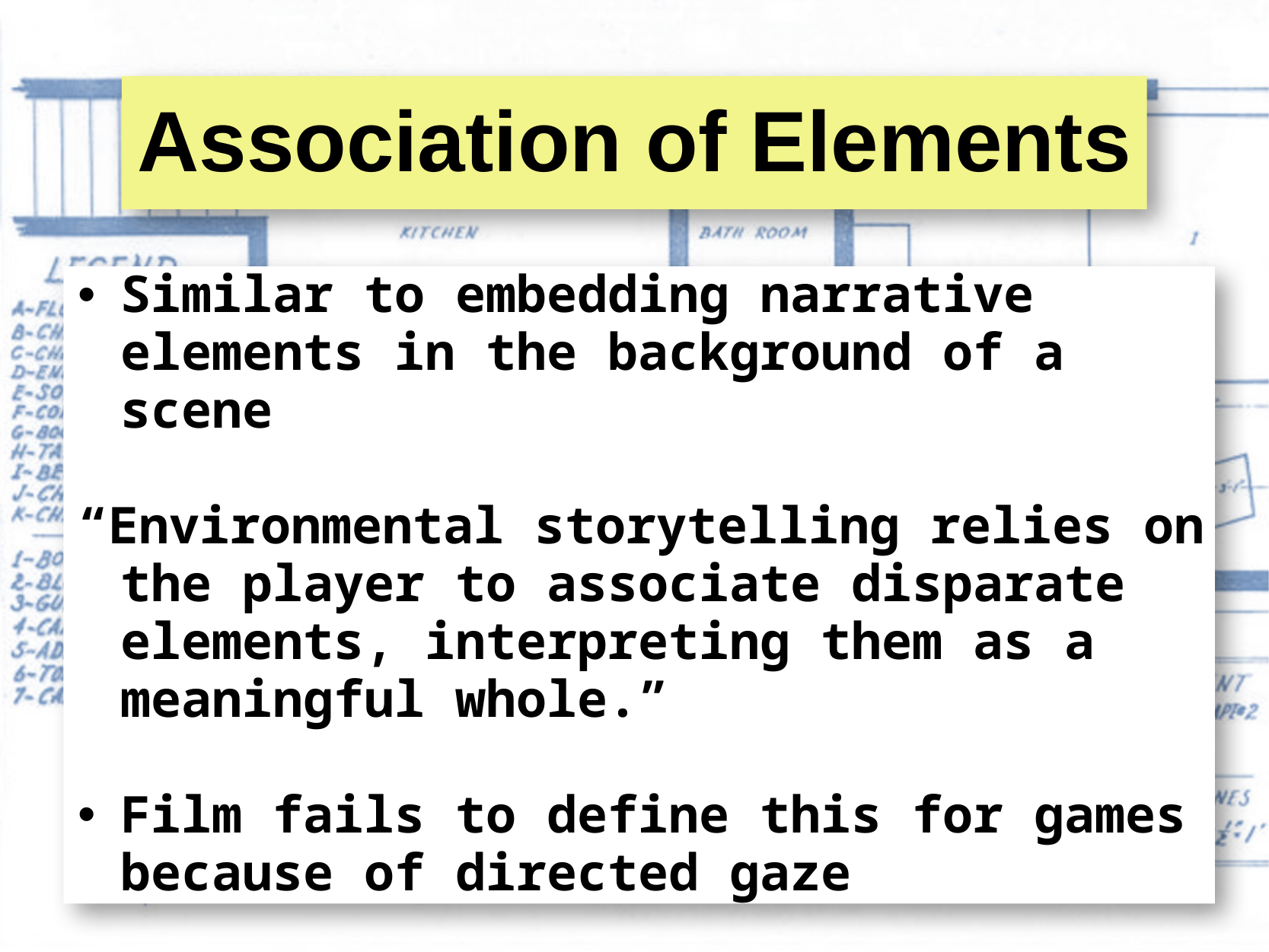

# Association of Elements
Similar to embedding narrative elements in the background of a scene

“Environmental storytelling relies on the player to associate disparate elements, interpreting them as a meaningful whole.”

Film fails to define this for games because of directed gaze